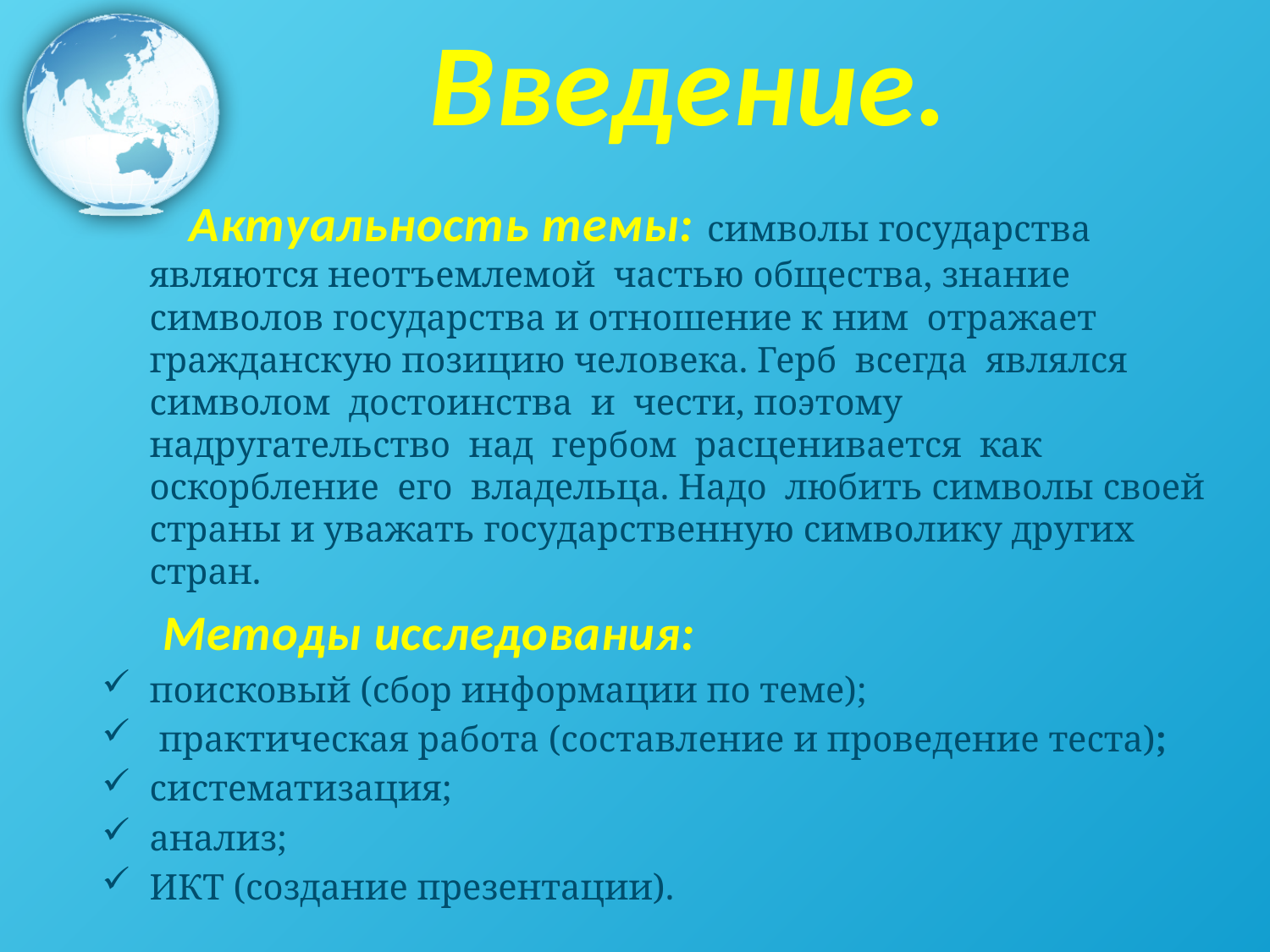

# Введение.
      Актуальность темы: символы государства являются неотъемлемой  частью общества, знание символов государства и отношение к ним  отражает гражданскую позицию человека. Герб  всегда  являлся  символом  достоинства  и  чести, поэтому  надругательство  над  гербом  расценивается  как  оскорбление  его  владельца. Надо  любить символы своей страны и уважать государственную символику других стран.
     Методы исследования:
поисковый (сбор информации по теме);
 практическая работа (составление и проведение теста);
систематизация;
анализ;
ИКТ (создание презентации).